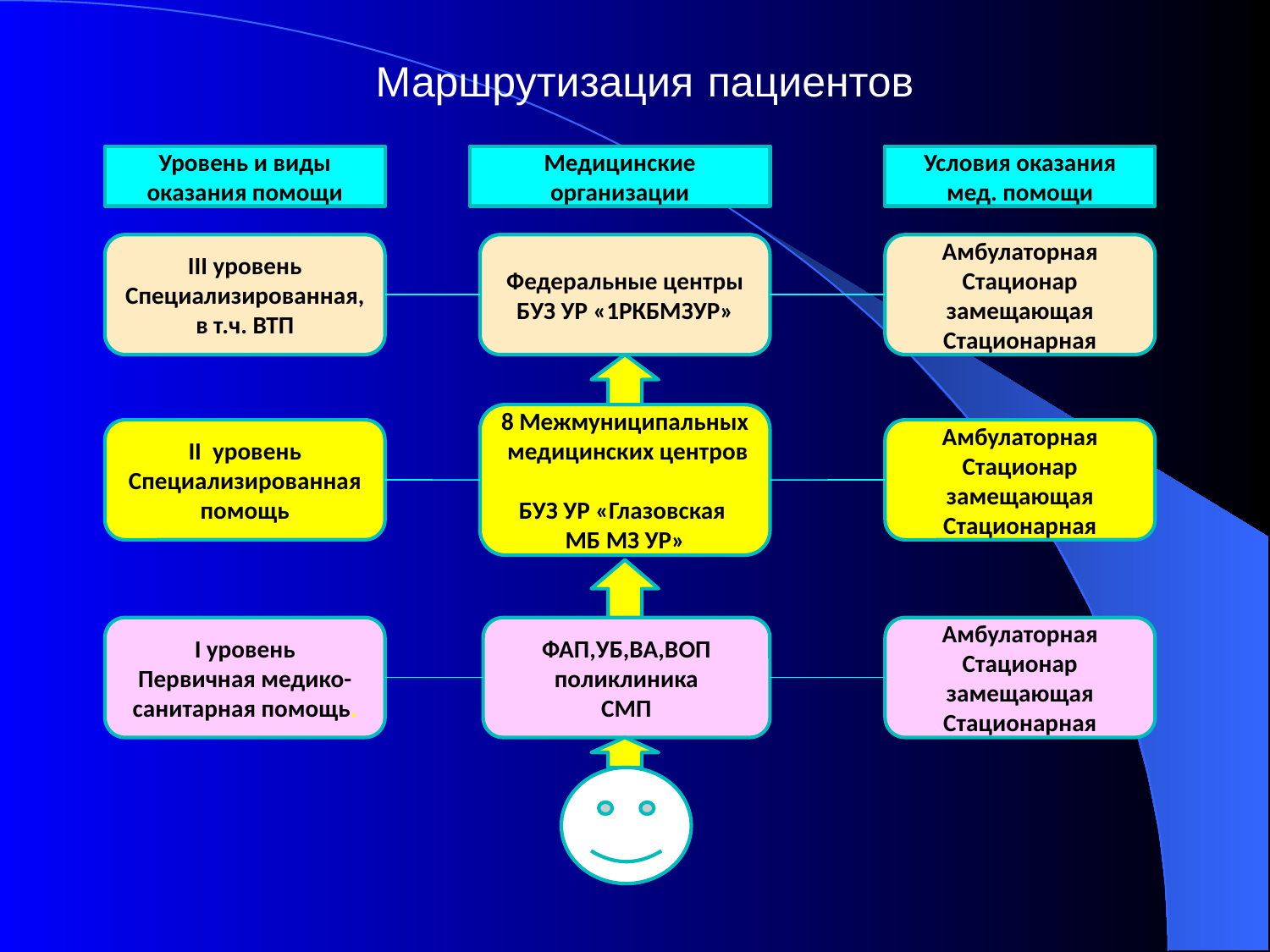

# Маршрутизация пациентов
Уровень и виды оказания помощи
Медицинские организации
Условия оказания мед. помощи
III уровень
Специализированная, в т.ч. ВТП
Федеральные центры
БУЗ УР «1РКБМЗУР»
Амбулаторная
Стационар замещающая
Стационарная

8 Межмуниципальных  медицинских центров
БУЗ УР «Глазовская  МБ МЗ УР»
II  уровень
Специализированная помощь
Амбулаторная
Стационар замещающая
Стационарная

I уровень
Первичная медико-санитарная помощь.
ФАП,УБ,ВА,ВОП поликлиника
СМП
Амбулаторная
Стационар замещающая
Стационарная